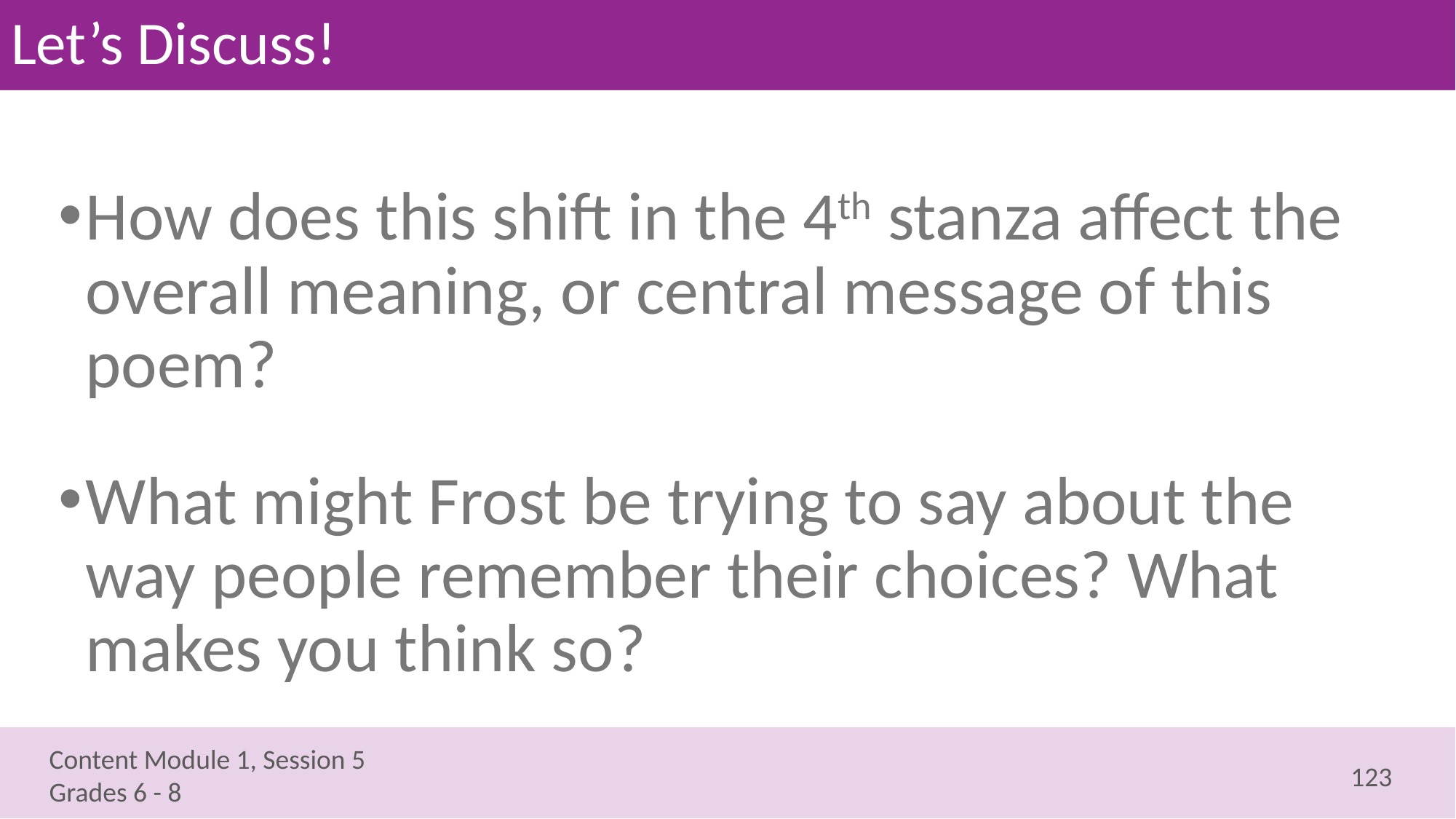

# Let’s Discuss!

How does this shift in the 4th stanza affect the overall meaning, or central message of this poem?

What might Frost be trying to say about the way people remember their choices? What makes you think so?

123